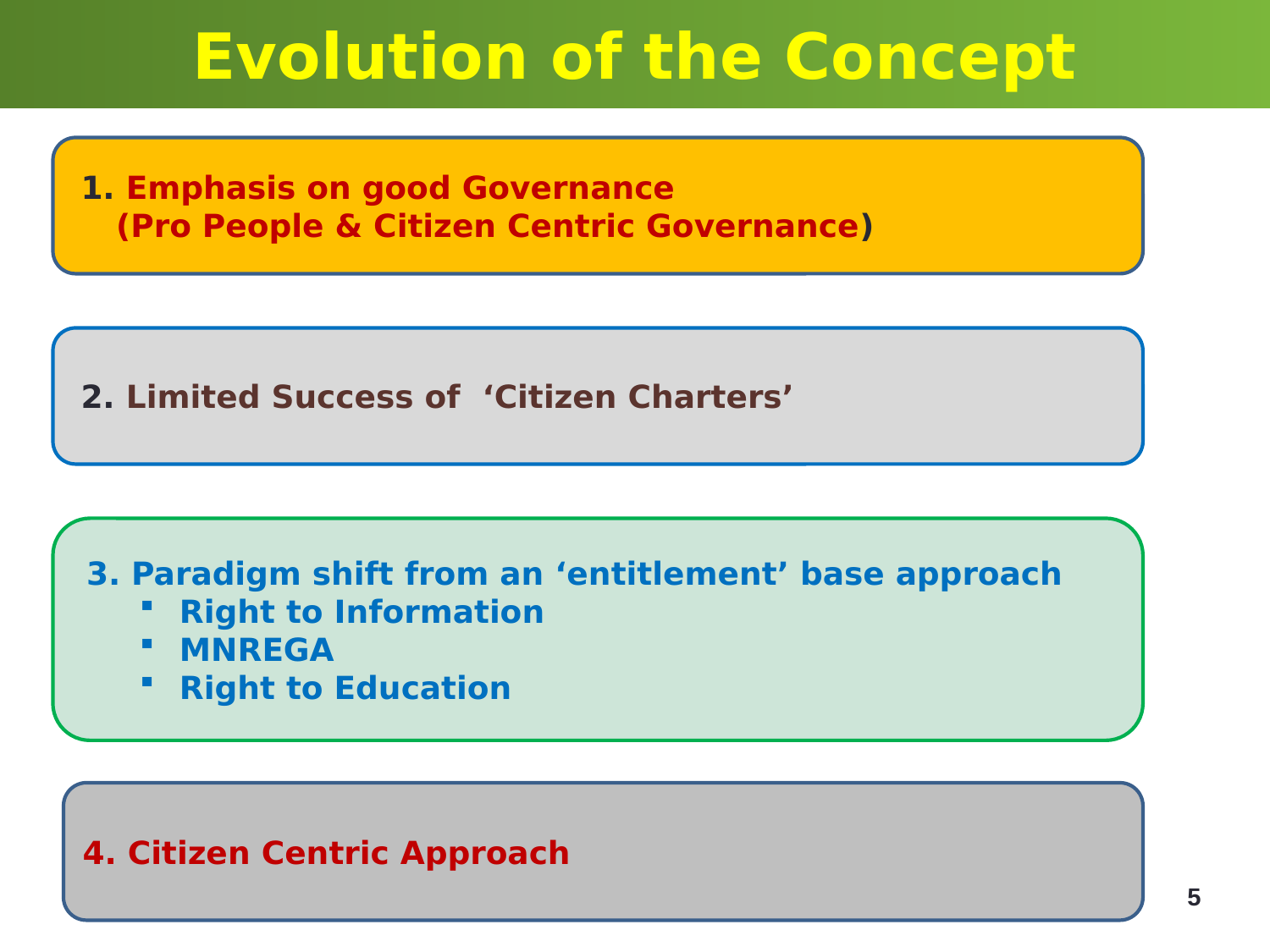

Evolution of the Concept
 1. Emphasis on good Governance
    (Pro People & Citizen Centric Governance)
 2. Limited Success of  ‘Citizen Charters’
 3. Paradigm shift from an ‘entitlement’ base approach
Right to Information
MNREGA
Right to Education
4. Citizen Centric Approach
5